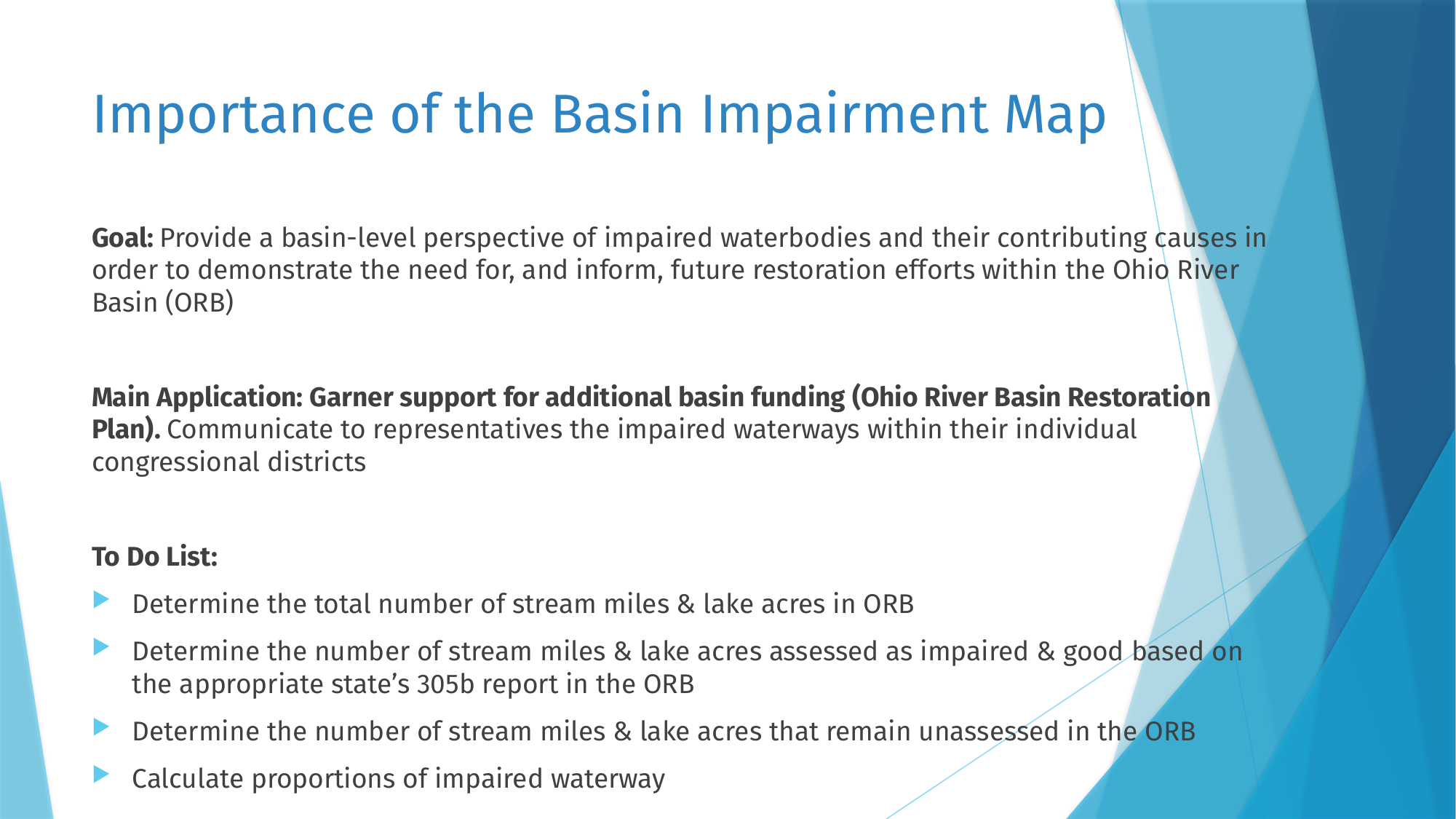

# Importance of the Basin Impairment Map
Goal: Provide a basin-level perspective of impaired waterbodies and their contributing causes in order to demonstrate the need for, and inform, future restoration efforts within the Ohio River Basin (ORB)

Main Application: Garner support for additional basin funding (Ohio River Basin Restoration Plan). Communicate to representatives the impaired waterways within their individual congressional districts

To Do List:
Determine the total number of stream miles & lake acres in ORB
Determine the number of stream miles & lake acres assessed as impaired & good based on the appropriate state’s 305b report in the ORB
Determine the number of stream miles & lake acres that remain unassessed in the ORB
Calculate proportions of impaired waterway